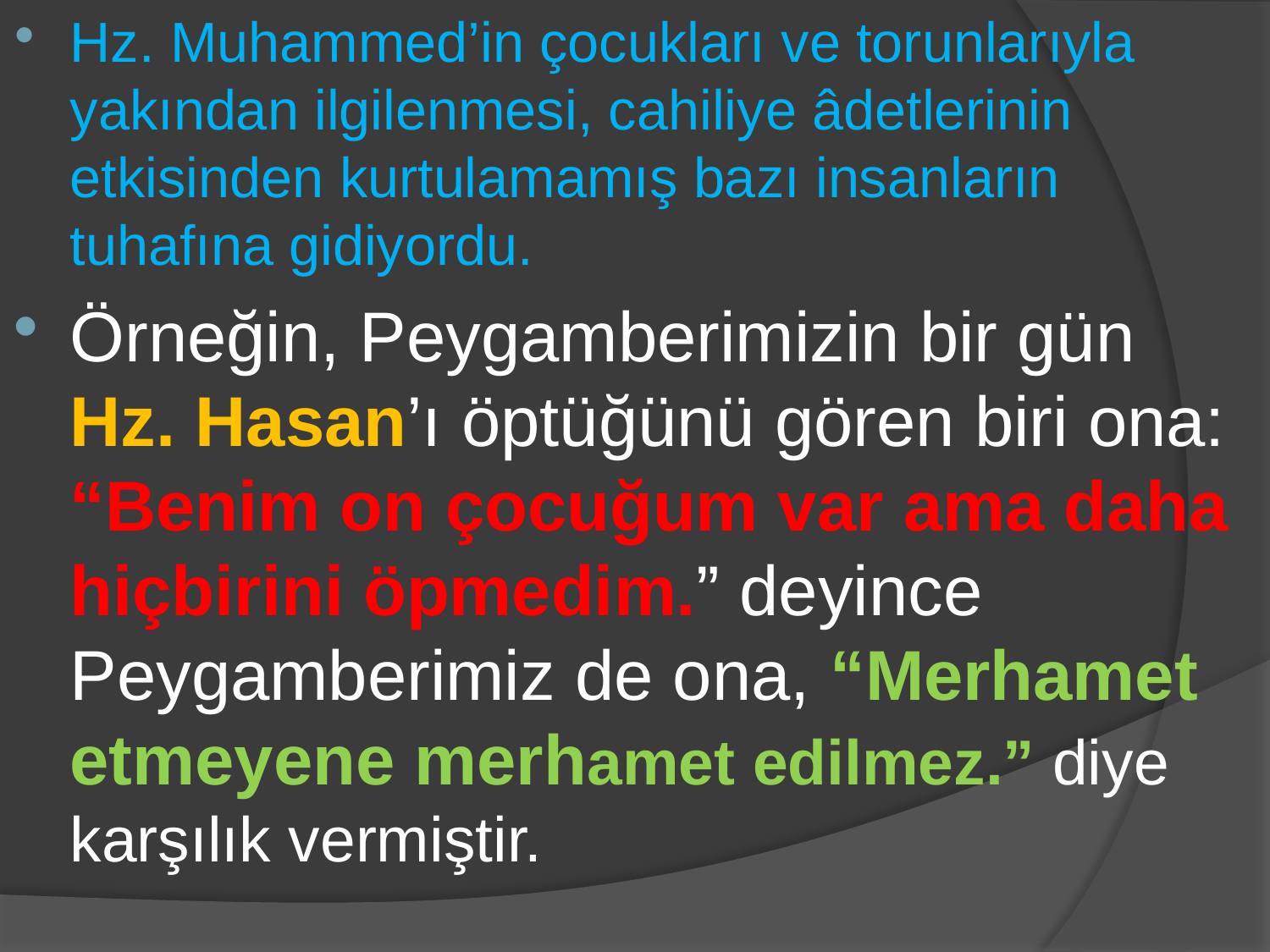

Hz. Muhammed’in çocukları ve torunlarıyla yakından ilgilenmesi, cahiliye âdetlerinin etkisinden kurtulamamış bazı insanların tuhafına gidiyordu.
Örneğin, Peygamberimizin bir gün Hz. Hasan’ı öptüğünü gören biri ona: “Benim on çocuğum var ama daha hiçbirini öpmedim.” deyince Peygamberimiz de ona, “Merhamet etmeyene merhamet edilmez.” diye karşılık vermiştir.